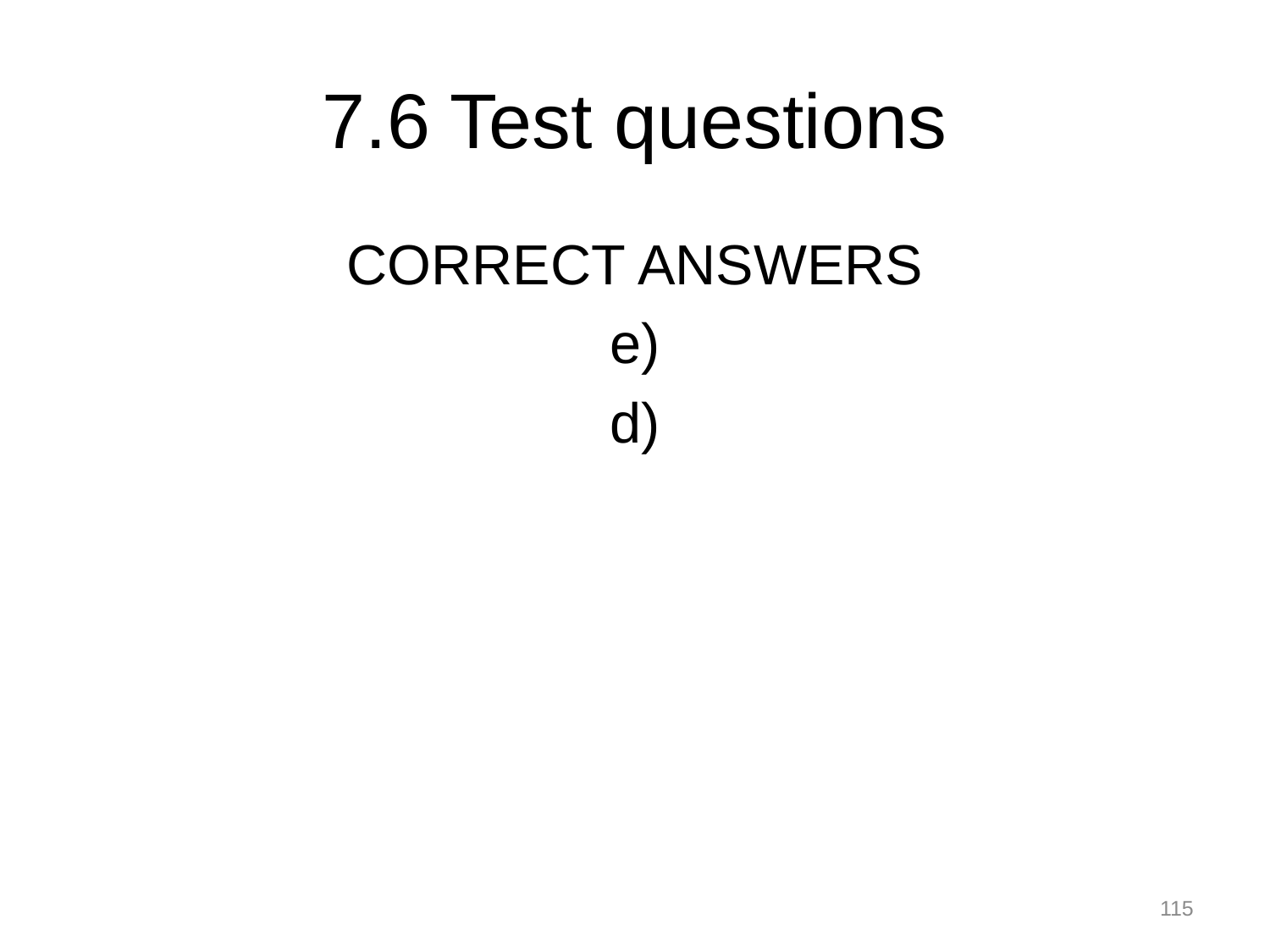

# 7.6 Test questions
CORRECT ANSWERS
e)
d)
115